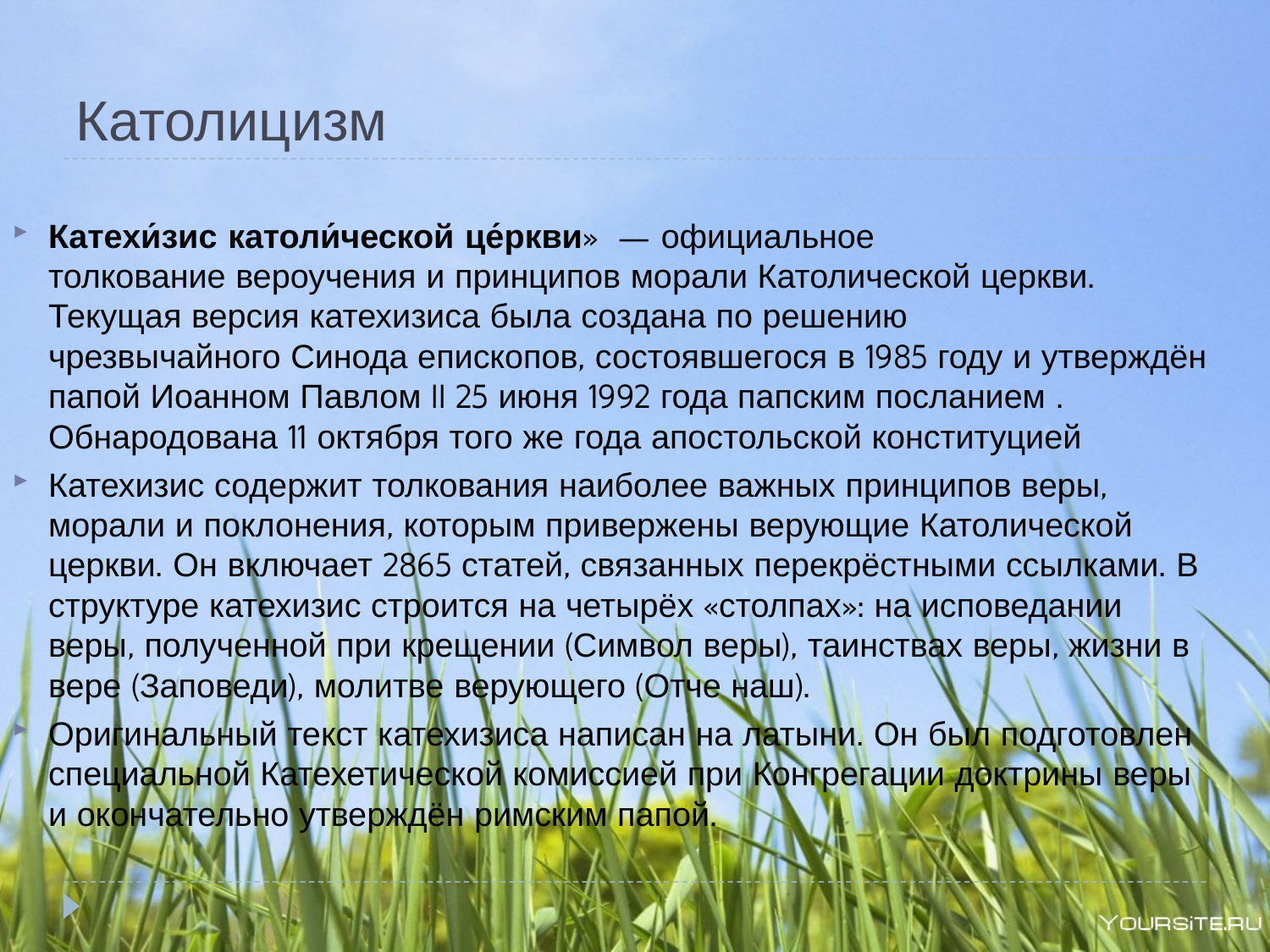

# Католицизм
Катехи́зис католи́ческой це́ркви»  — официальное толкование вероучения и принципов морали Католической церкви. Текущая версия катехизиса была создана по решению чрезвычайного Синода епископов, состоявшегося в 1985 году и утверждён папой Иоанном Павлом II 25 июня 1992 года папским посланием . Обнародована 11 октября того же года апостольской конституцией
Катехизис содержит толкования наиболее важных принципов веры, морали и поклонения, которым привержены верующие Католической церкви. Он включает 2865 статей, связанных перекрёстными ссылками. В структуре катехизис строится на четырёх «столпах»: на исповедании веры, полученной при крещении (Символ веры), таинствах веры, жизни в вере (Заповеди), молитве верующего (Отче наш).
Оригинальный текст катехизиса написан на латыни. Он был подготовлен специальной Катехетической комиссией при Конгрегации доктрины веры и окончательно утверждён римским папой.